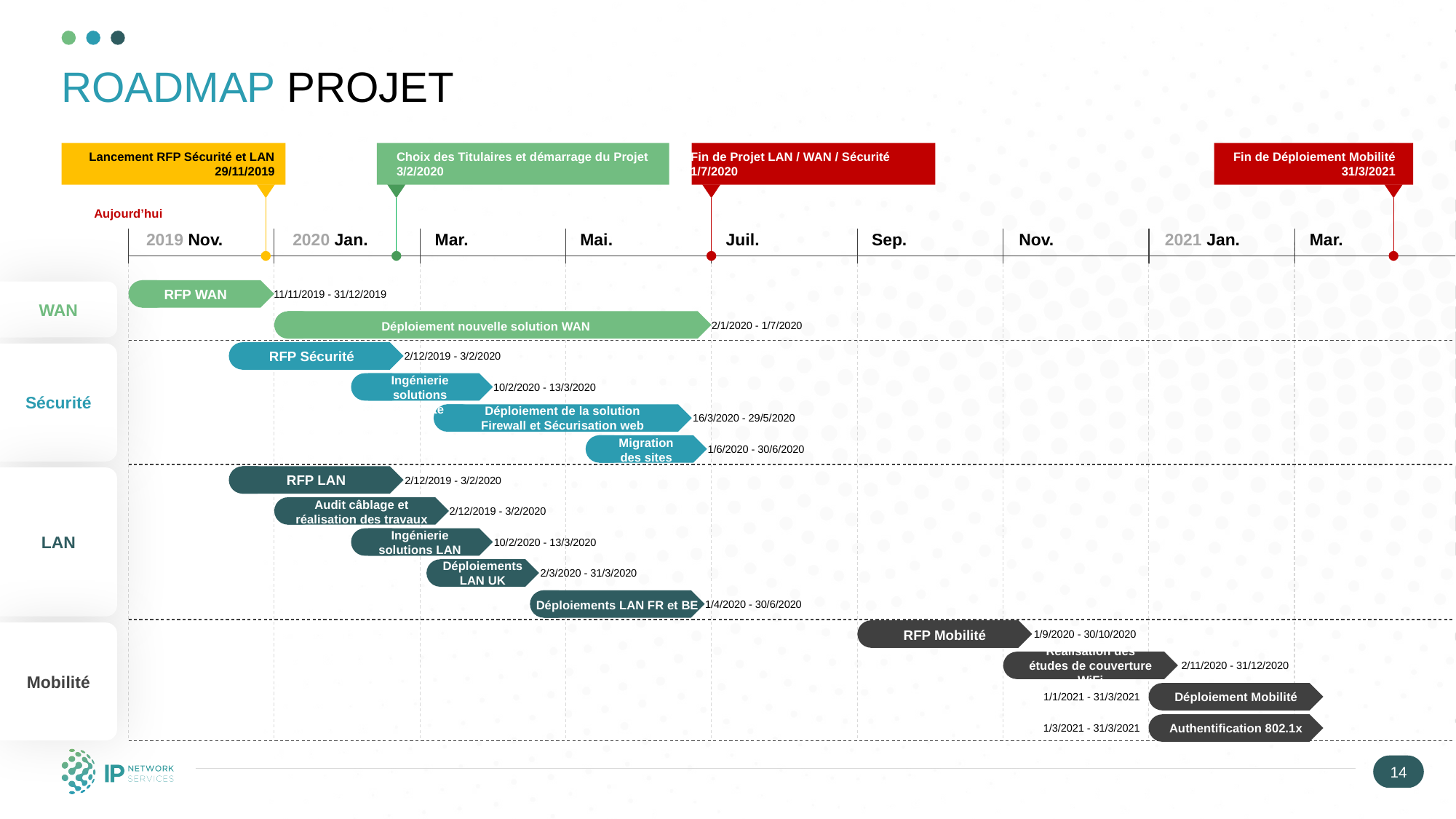

# ROADMAP PROJET

Lancement RFP Sécurité et LAN
29/11/2019

Choix des Titulaires et démarrage du Projet
3/2/2020

Fin de Projet LAN / WAN / Sécurité
1/7/2020

Fin de Déploiement Mobilité
31/3/2021

Aujourd’hui
2019 Nov.
2020 Jan.
Mar.
Mai.
Juil.
Sep.
Nov.
2021 Jan.
Mar.

RFP WAN
11/11/2019 - 31/12/2019
WAN

Déploiement nouvelle solution WAN
2/1/2020 - 1/7/2020

RFP Sécurité
2/12/2019 - 3/2/2020
Ingénierie solutions Sécurité

10/2/2020 - 13/3/2020
Sécurité
Déploiement de la solution Firewall et Sécurisation web

16/3/2020 - 29/5/2020
Migration des sites

1/6/2020 - 30/6/2020

RFP LAN
2/12/2019 - 3/2/2020

Audit câblage et réalisation des travaux

2/12/2019 - 3/2/2020
Ingénierie solutions LAN

LAN
10/2/2020 - 13/3/2020
Déploiements LAN UK

2/3/2020 - 31/3/2020

Déploiements LAN FR et BE
1/4/2020 - 30/6/2020

RFP Mobilité
1/9/2020 - 30/10/2020

Réalisation des études de couverture WiFi

2/11/2020 - 31/12/2020
Mobilité

Déploiement Mobilité
1/1/2021 - 31/3/2021

Authentification 802.1x
1/3/2021 - 31/3/2021
14